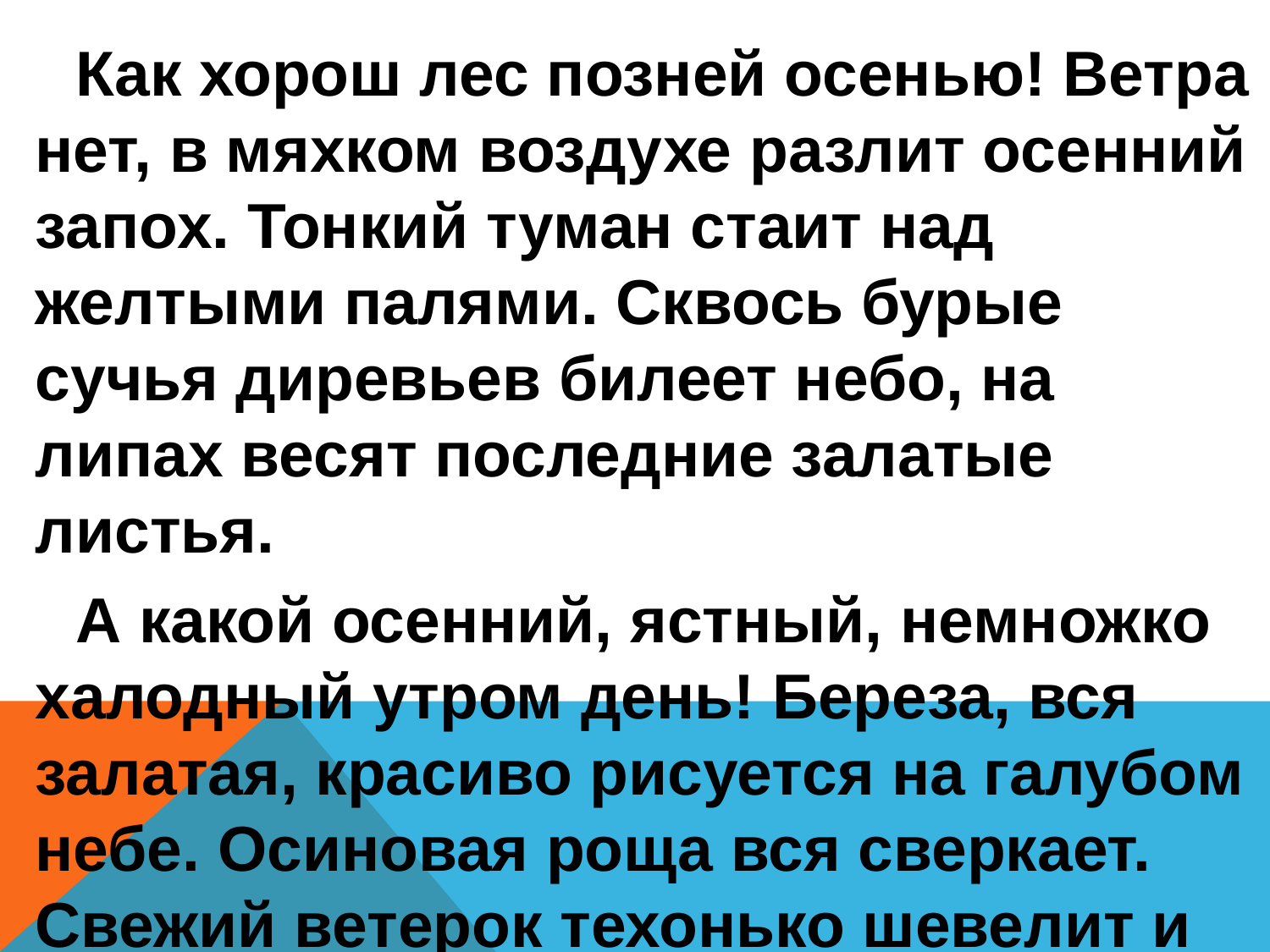

Как хорош лес позней осенью! Ветра нет, в мяхком воздухе разлит осенний запох. Тонкий туман стаит над желтыми палями. Сквось бурые сучья диревьев билеет небо, на липах весят последние залатые листья.
     А какой осенний, ястный, немножко халодный утром день! Береза, вся залатая, красиво рисуется на галубом небе. Осиновая роща вся сверкает. Свежий ветерок техонько шевелит и гонит упавшие листья.                  ( По И.С.Тургеневу)

#